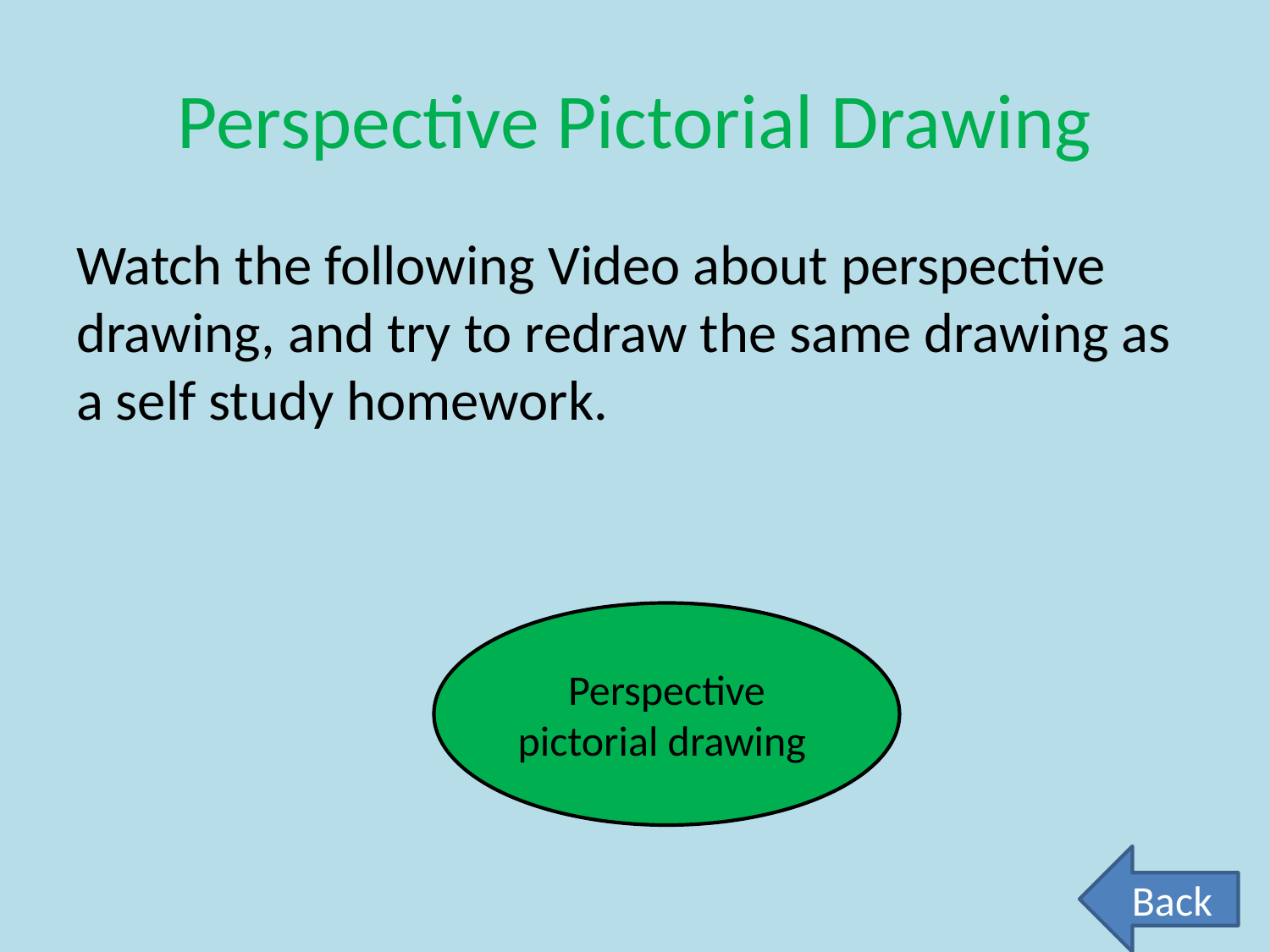

# Perspective Pictorial Drawing
Watch the following Video about perspective drawing, and try to redraw the same drawing as a self study homework.

Perspective pictorial drawing
Back